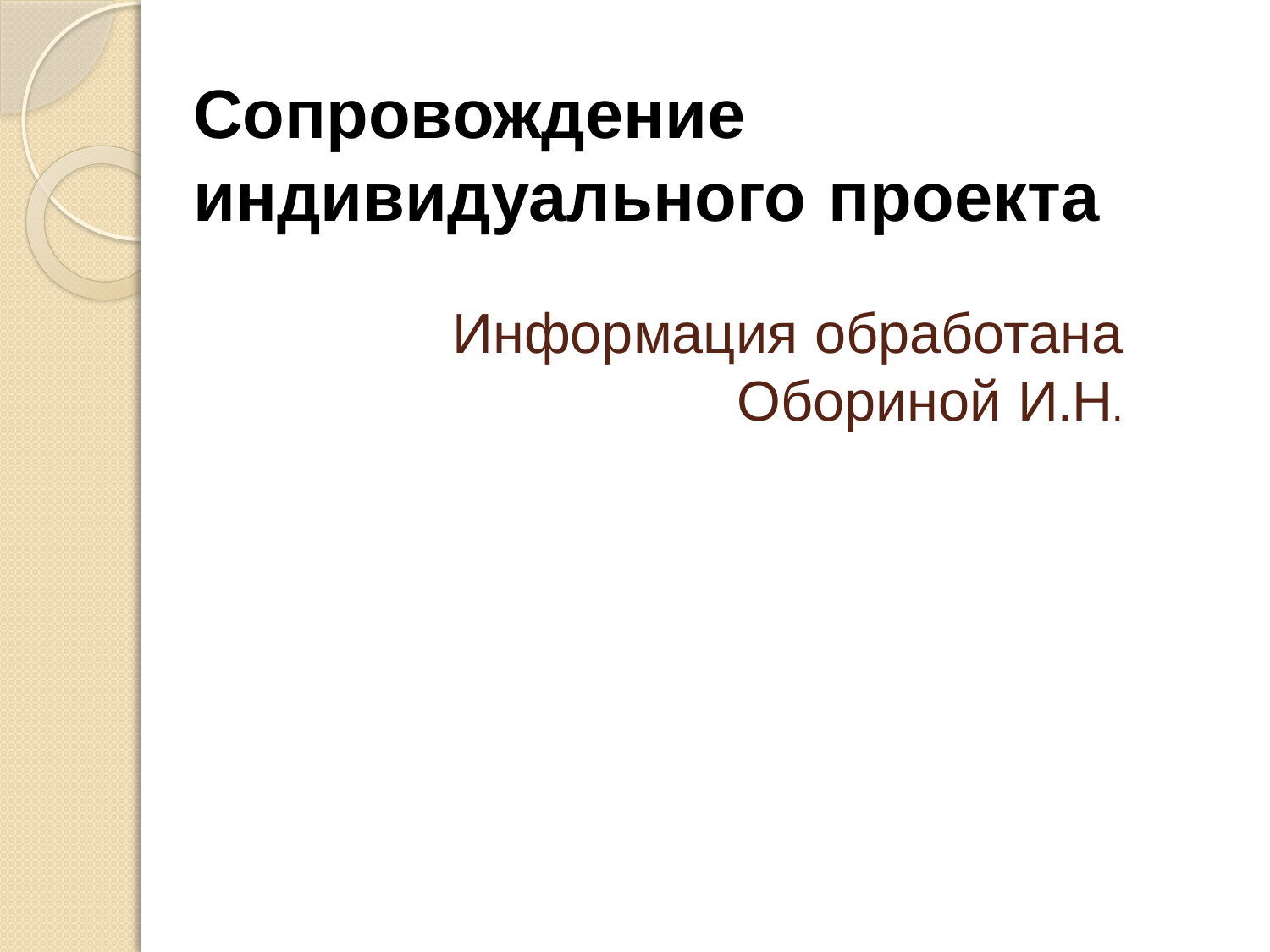

Сопровождение индивидуального проекта
# Информация обработана Обориной И.Н.